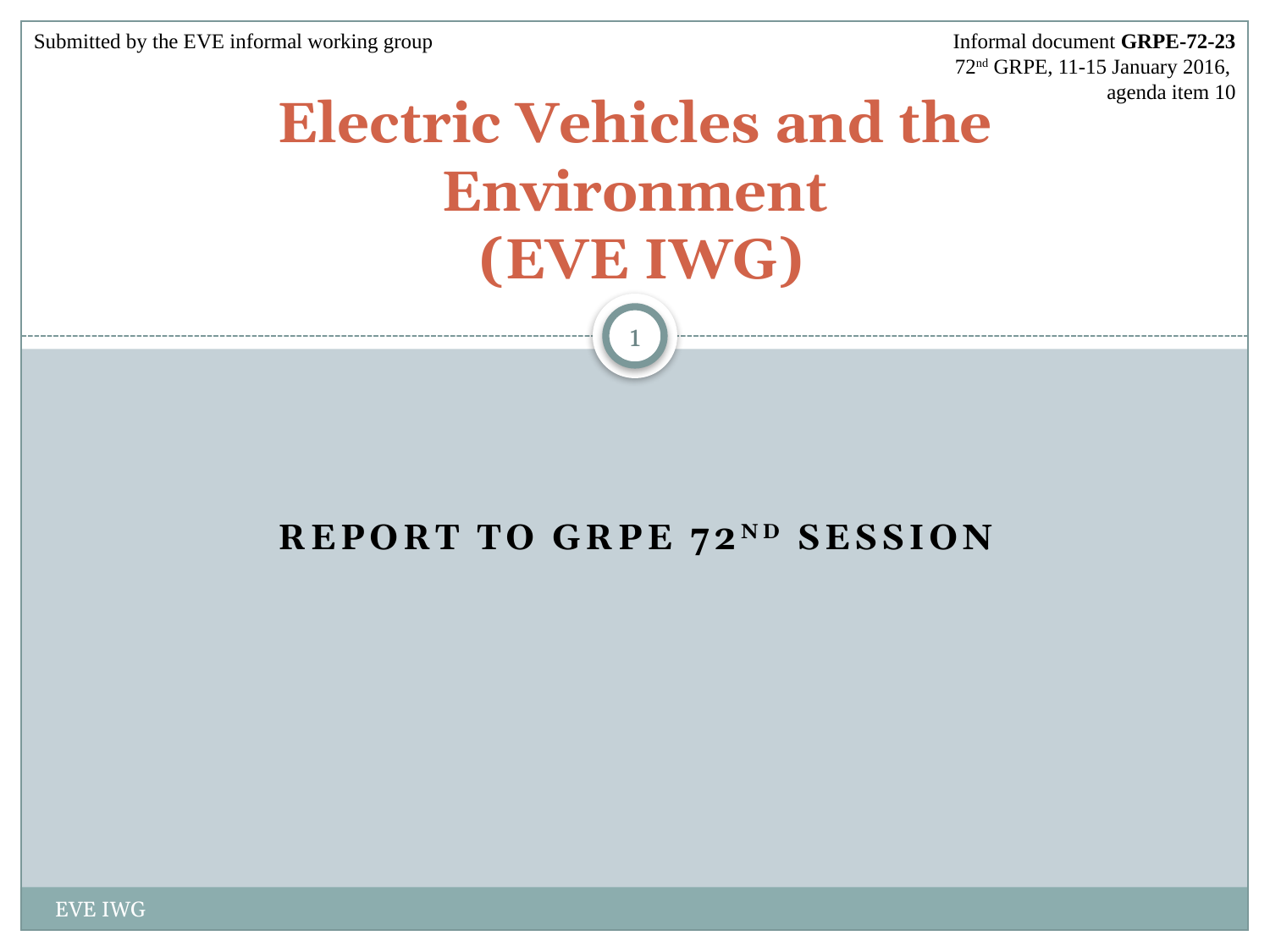

Submitted by the EVE informal working group
Informal document GRPE-72-23
72nd GRPE, 11-15 January 2016,
agenda item 10
# Electric Vehicles and the Environment (EVE IWG)
1
Report to GRPE 72nd Session
EVE IWG